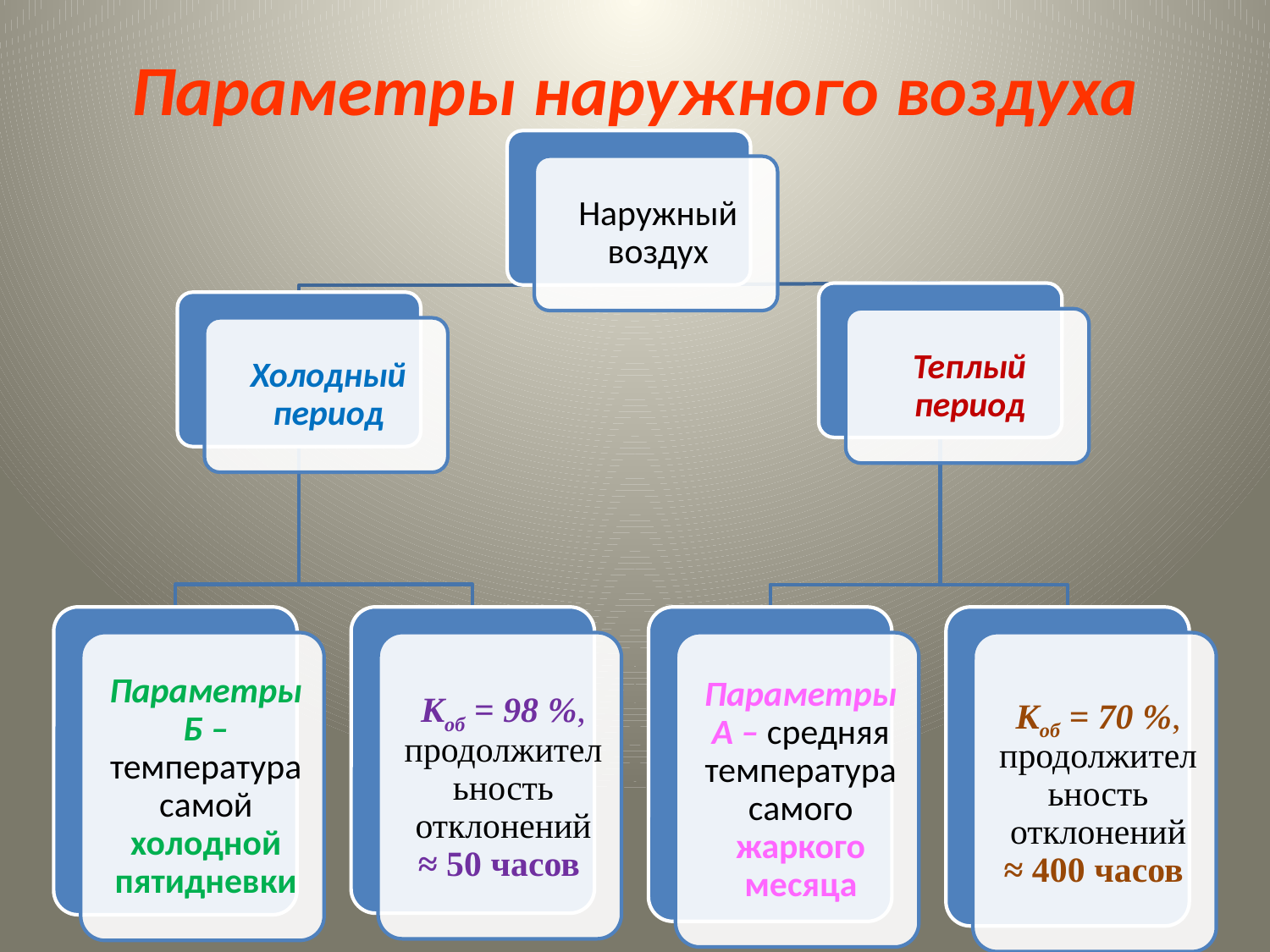

# Параметры наружного воздуха
Наружный воздух
Холодный период
Параметры Б – температура самой холодной пятидневки
Коб = 98 %, продолжительность отклонений ≈ 50 часов
Теплый период
Параметры А – средняя температура самого жаркого месяца
Коб = 70 %, продолжительность отклонений ≈ 400 часов